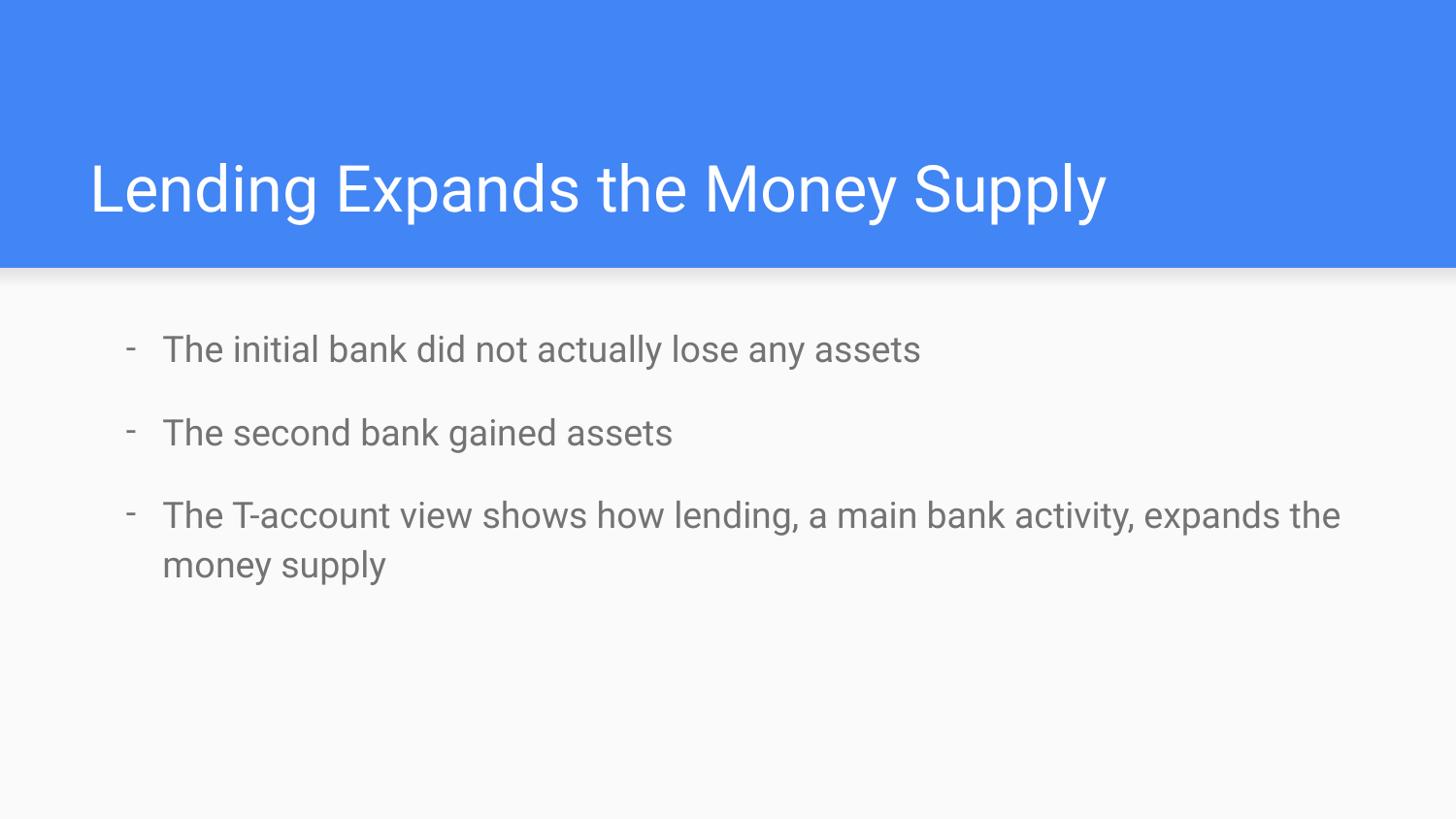

# Lending Expands the Money Supply
The initial bank did not actually lose any assets
The second bank gained assets
The T-account view shows how lending, a main bank activity, expands the money supply